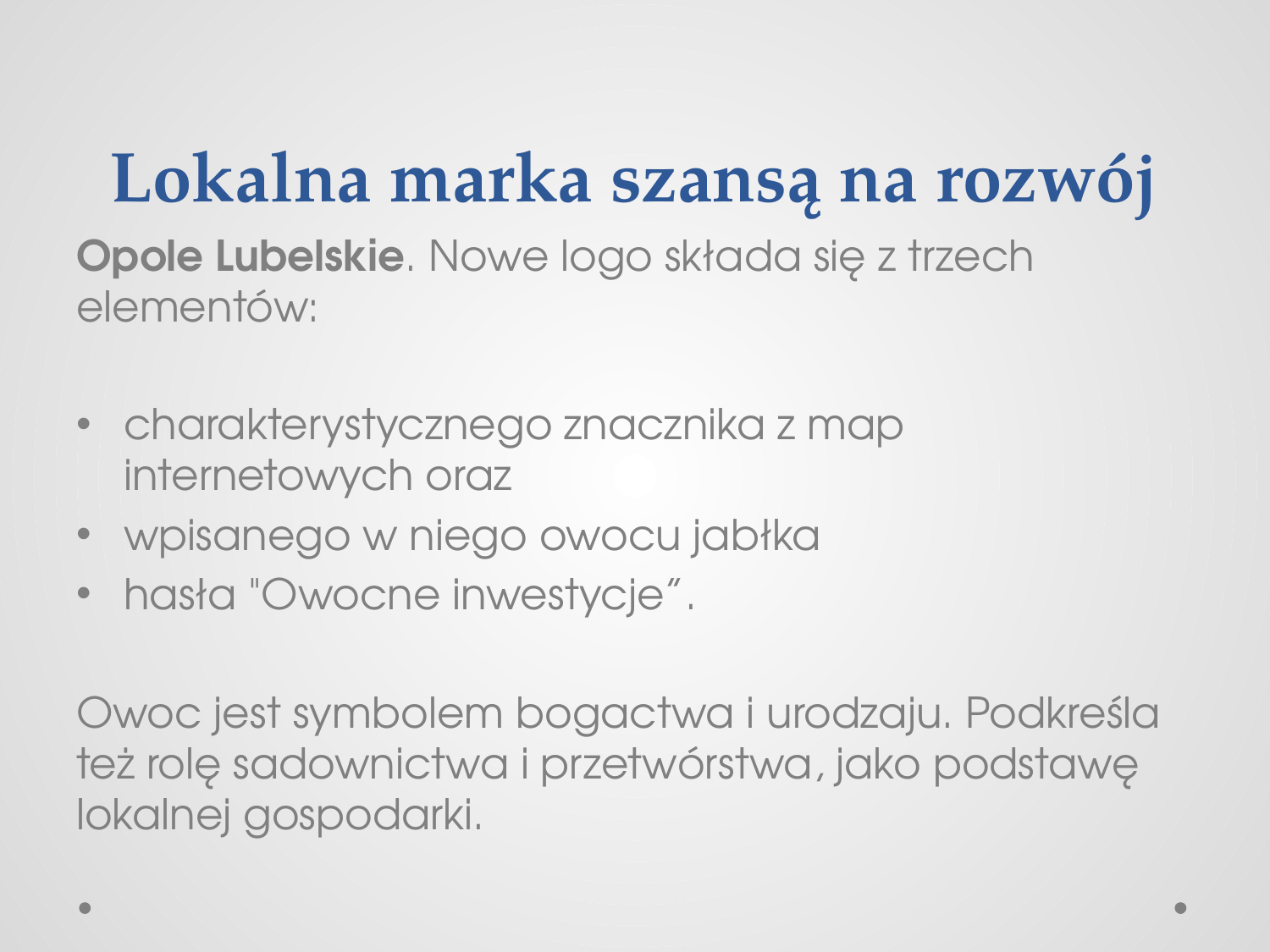

# Lokalna marka szansą na rozwój
Opole Lubelskie. Nowe logo składa się z trzech elementów:

charakterystycznego znacznika z map internetowych oraz
wpisanego w niego owocu jabłka
hasła "Owocne inwestycje”.

Owoc jest symbolem bogactwa i urodzaju. Podkreśla też rolę sadownictwa i przetwórstwa, jako podstawę lokalnej gospodarki.